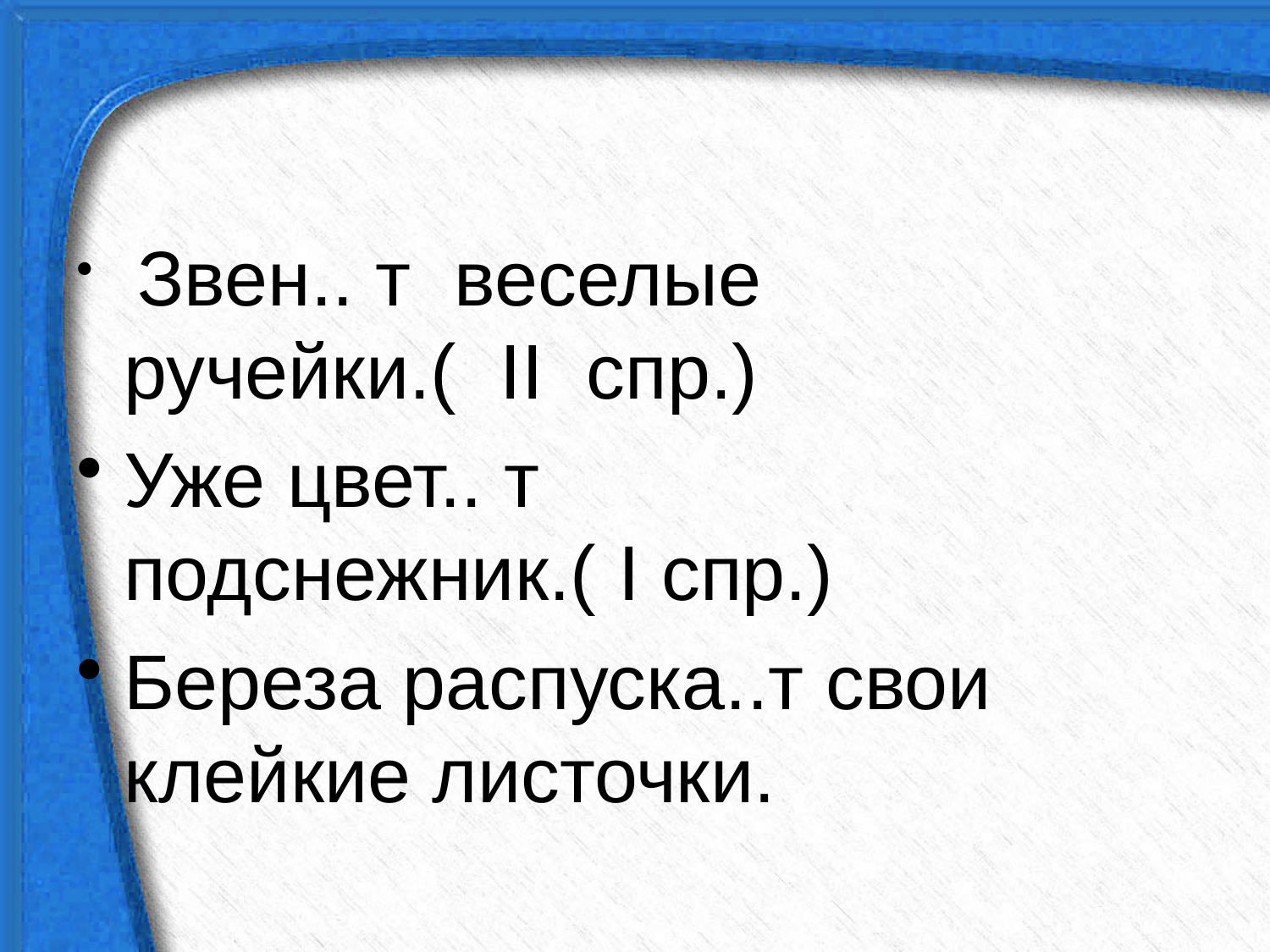

#
 Звен.. т  веселые ручейки.(  II  спр.)
Уже цвет.. т  подснежник.( I спр.)
Береза распуска..т свои клейкие листочки.